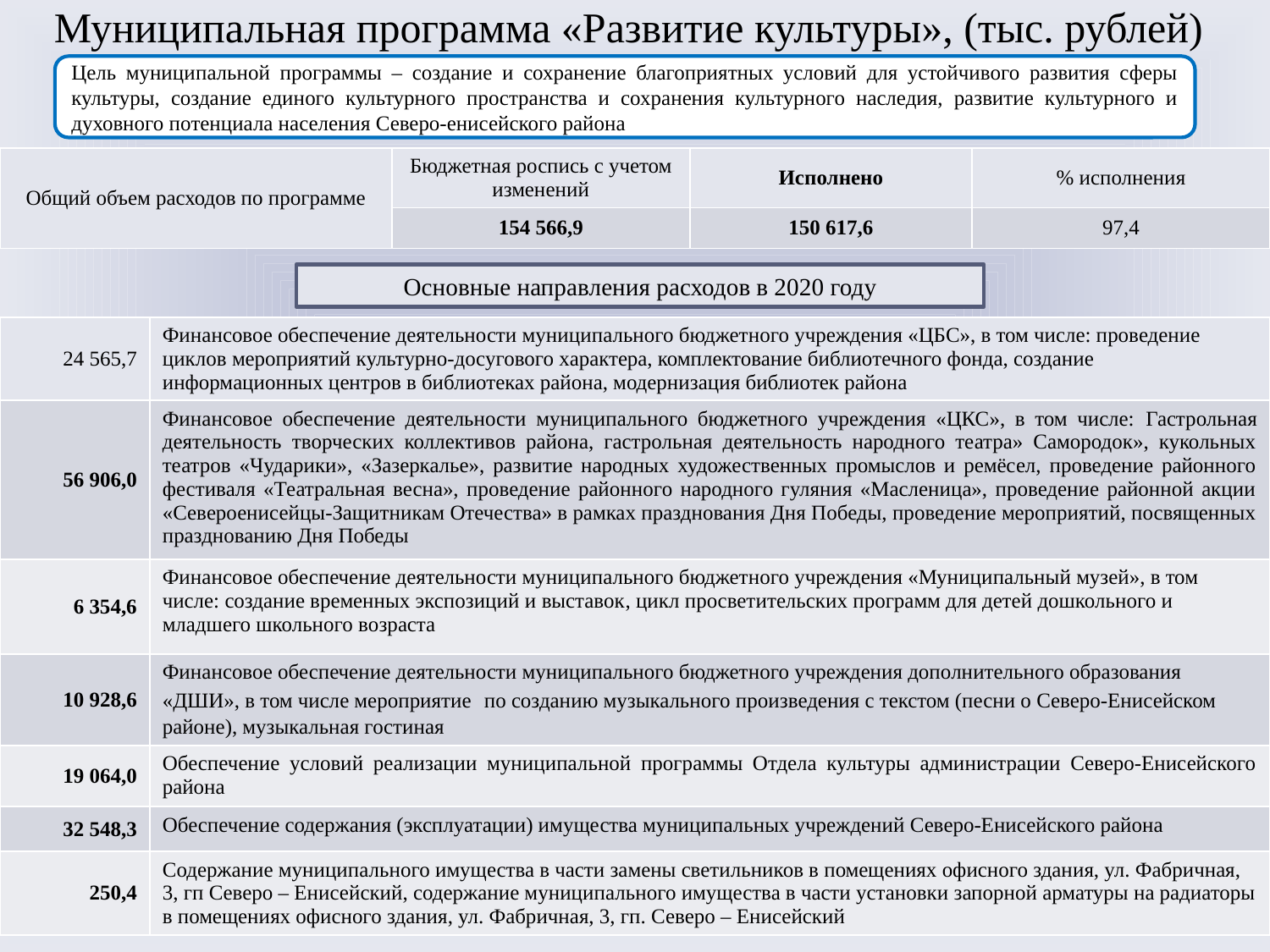

# Муниципальная программа «Развитие культуры», (тыс. рублей)
Цель муниципальной программы – создание и сохранение благоприятных условий для устойчивого развития сферы культуры, создание единого культурного пространства и сохранения культурного наследия, развитие культурного и духовного потенциала населения Северо-енисейского района
| Общий объем расходов по программе | Бюджетная роспись с учетом изменений | Исполнено | % исполнения |
| --- | --- | --- | --- |
|  | 154 566,9 | 150 617,6 | 97,4 |
Основные направления расходов в 2020 году

| 24 565,7 | Финансовое обеспечение деятельности муниципального бюджетного учреждения «ЦБС», в том числе: проведение циклов мероприятий культурно-досугового характера, комплектование библиотечного фонда, создание информационных центров в библиотеках района, модернизация библиотек района |
| --- | --- |
| 56 906,0 | Финансовое обеспечение деятельности муниципального бюджетного учреждения «ЦКС», в том числе: Гастрольная деятельность творческих коллективов района, гастрольная деятельность народного театра» Самородок», кукольных театров «Чударики», «Зазеркалье», развитие народных художественных промыслов и ремёсел, проведение районного фестиваля «Театральная весна», проведение районного народного гуляния «Масленица», проведение районной акции «Североенисейцы-Защитникам Отечества» в рамках празднования Дня Победы, проведение мероприятий, посвященных празднованию Дня Победы |
| 6 354,6 | Финансовое обеспечение деятельности муниципального бюджетного учреждения «Муниципальный музей», в том числе: создание временных экспозиций и выставок, цикл просветительских программ для детей дошкольного и младшего школьного возраста |
| 10 928,6 | Финансовое обеспечение деятельности муниципального бюджетного учреждения дополнительного образования «ДШИ», в том числе мероприятие по созданию музыкального произведения с текстом (песни о Северо-Енисейском районе), музыкальная гостиная |
| 19 064,0 | Обеспечение условий реализации муниципальной программы Отдела культуры администрации Северо-Енисейского района |
| 32 548,3 | Обеспечение содержания (эксплуатации) имущества муниципальных учреждений Северо-Енисейского района |
| 250,4 | Содержание муниципального имущества в части замены светильников в помещениях офисного здания, ул. Фабричная, 3, гп Северо – Енисейский, содержание муниципального имущества в части установки запорной арматуры на радиаторы в помещениях офисного здания, ул. Фабричная, 3, гп. Северо – Енисейский |